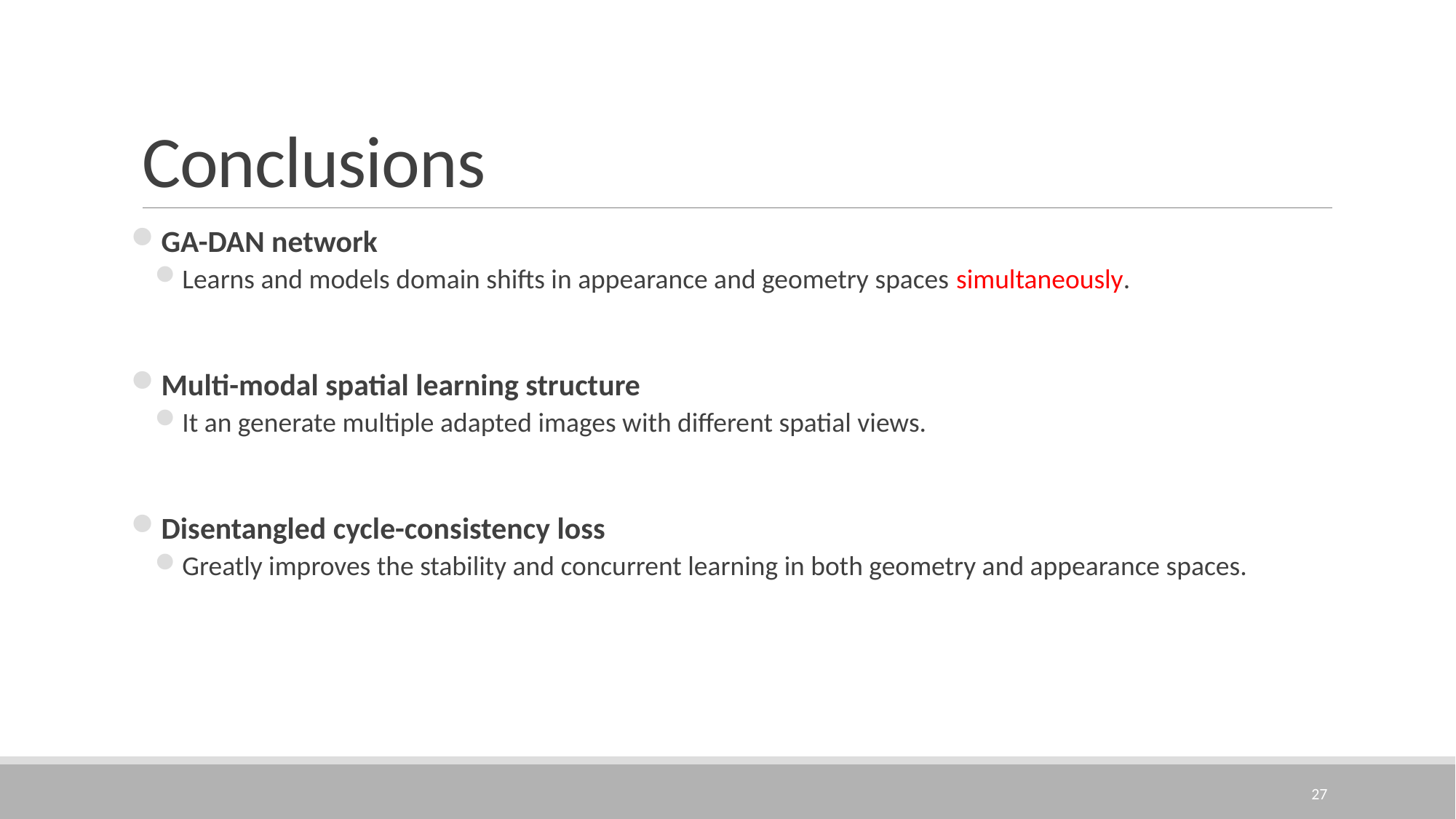

# Conclusions
GA-DAN network
Learns and models domain shifts in appearance and geometry spaces simultaneously.

Multi-modal spatial learning structure
It an generate multiple adapted images with different spatial views.

Disentangled cycle-consistency loss
Greatly improves the stability and concurrent learning in both geometry and appearance spaces.

27